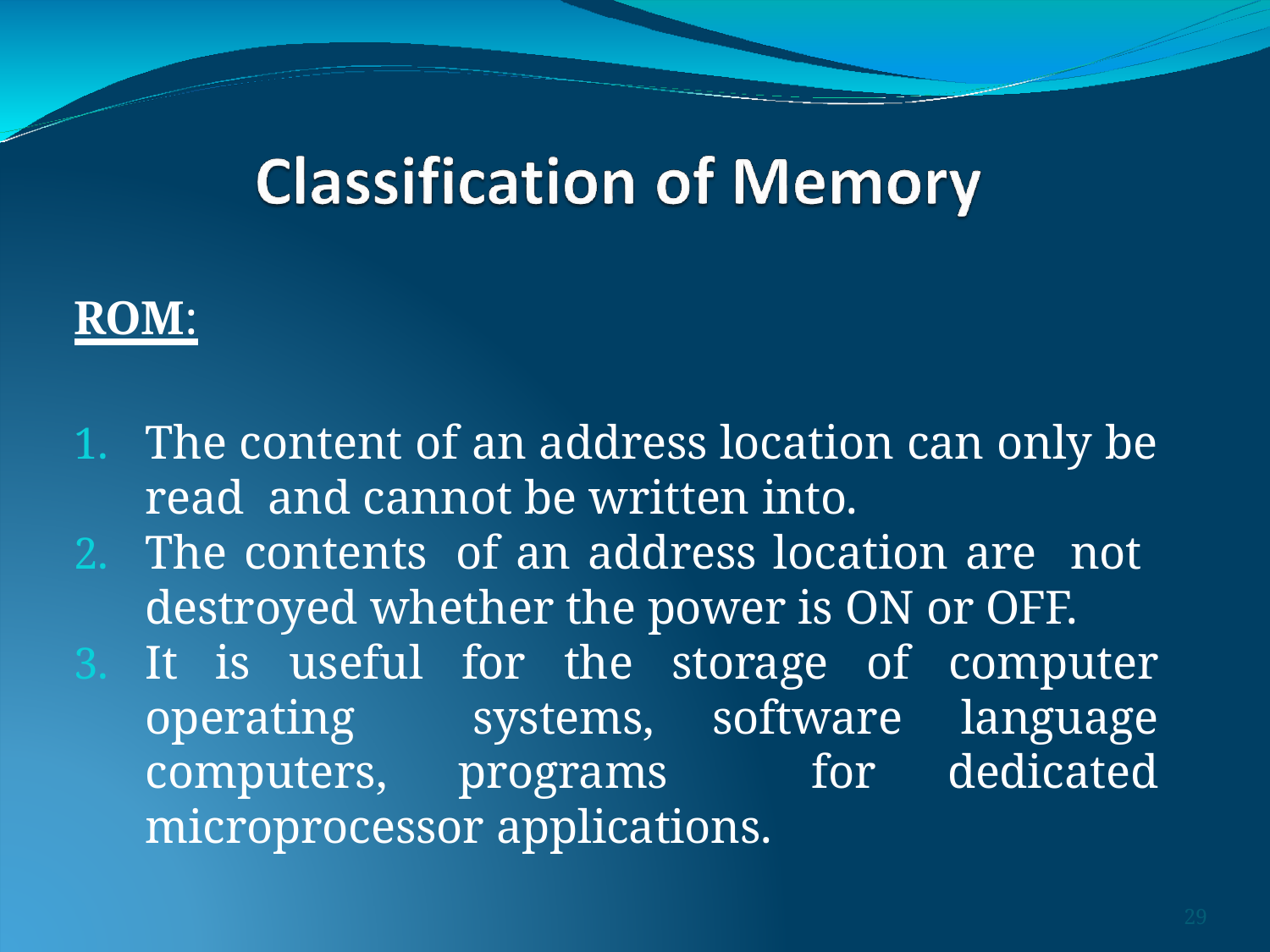

ROM:

The content of an address location can only be read  and cannot be written into.
The contents of an address location are  not  destroyed whether the power is ON or OFF.
It is useful for the storage of computer operating  systems, software language computers, programs  for dedicated microprocessor applications.
29